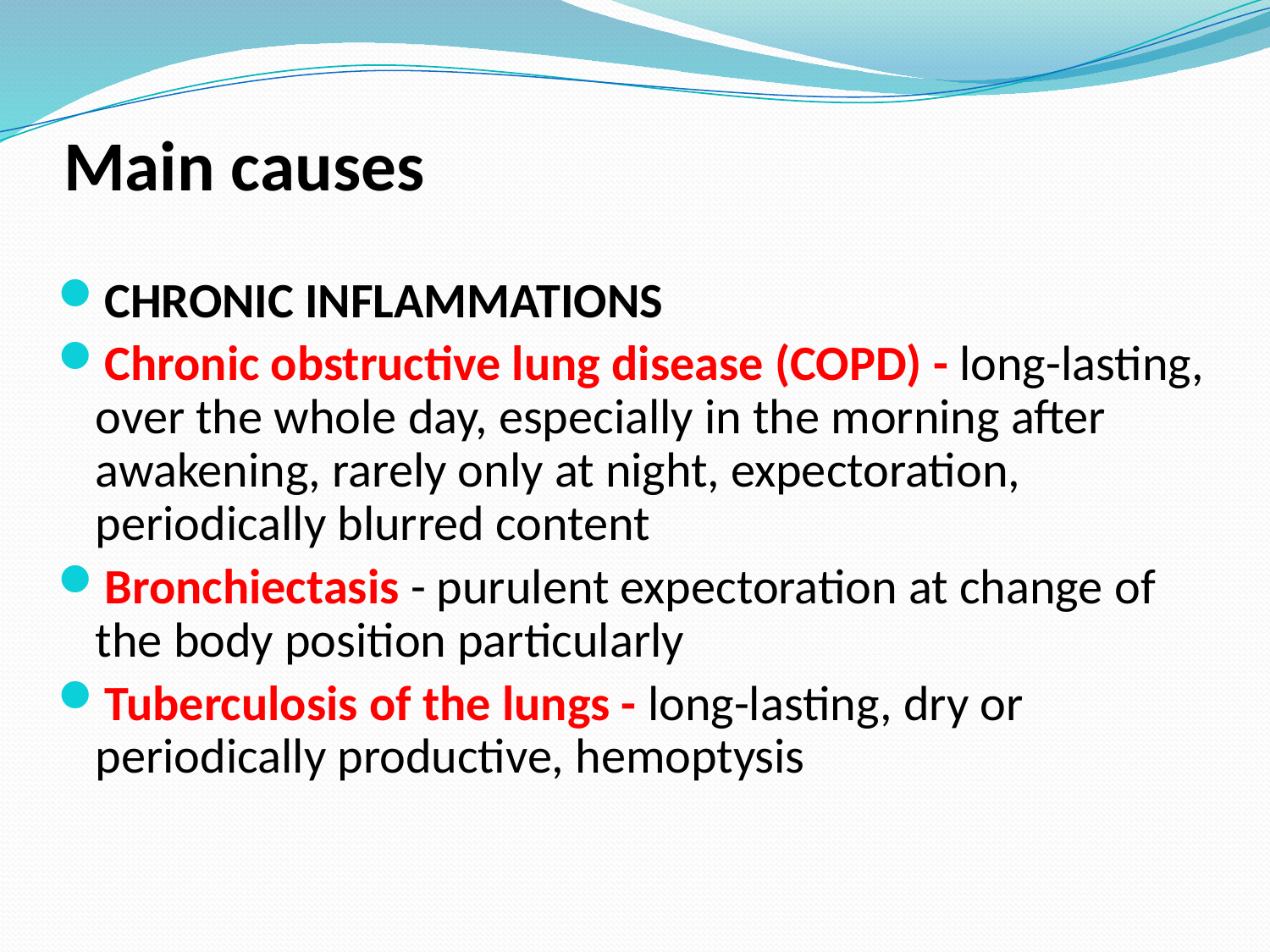

# Main causes
CHRONIC INFLAMMATIONS
Chronic obstructive lung disease (COPD) - long-lasting, over the whole day, especially in the morning after awakening, rarely only at night, expectoration, periodically blurred content
Bronchiectasis - purulent expectoration at change of the body position particularly
Tuberculosis of the lungs - long-lasting, dry or periodically productive, hemoptysis